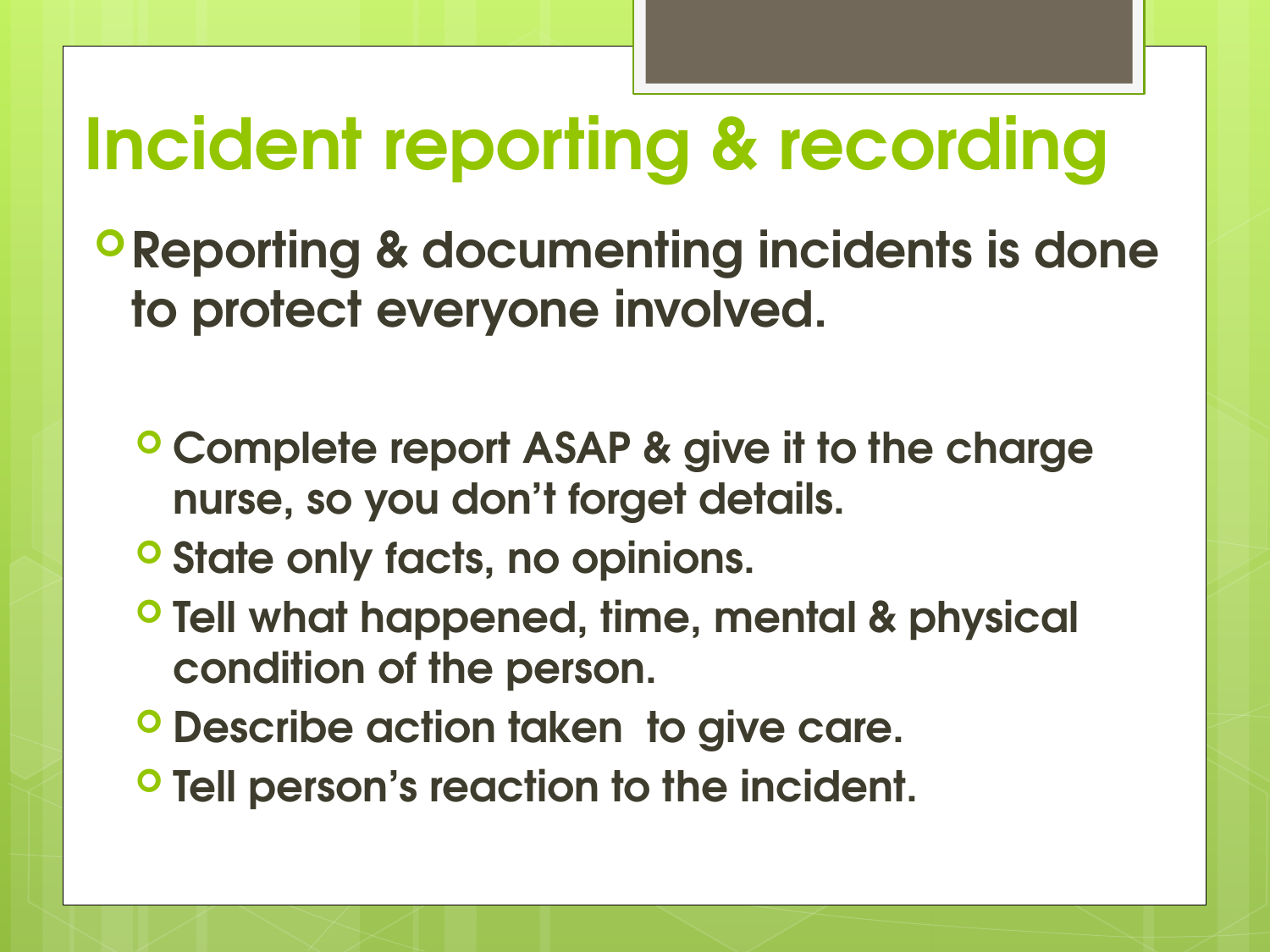

# Incident reporting & recording
Reporting & documenting incidents is done to protect everyone involved.

Complete report ASAP & give it to the charge nurse, so you don’t forget details.
State only facts, no opinions.
Tell what happened, time, mental & physical condition of the person.
Describe action taken  to give care.
Tell person’s reaction to the incident.